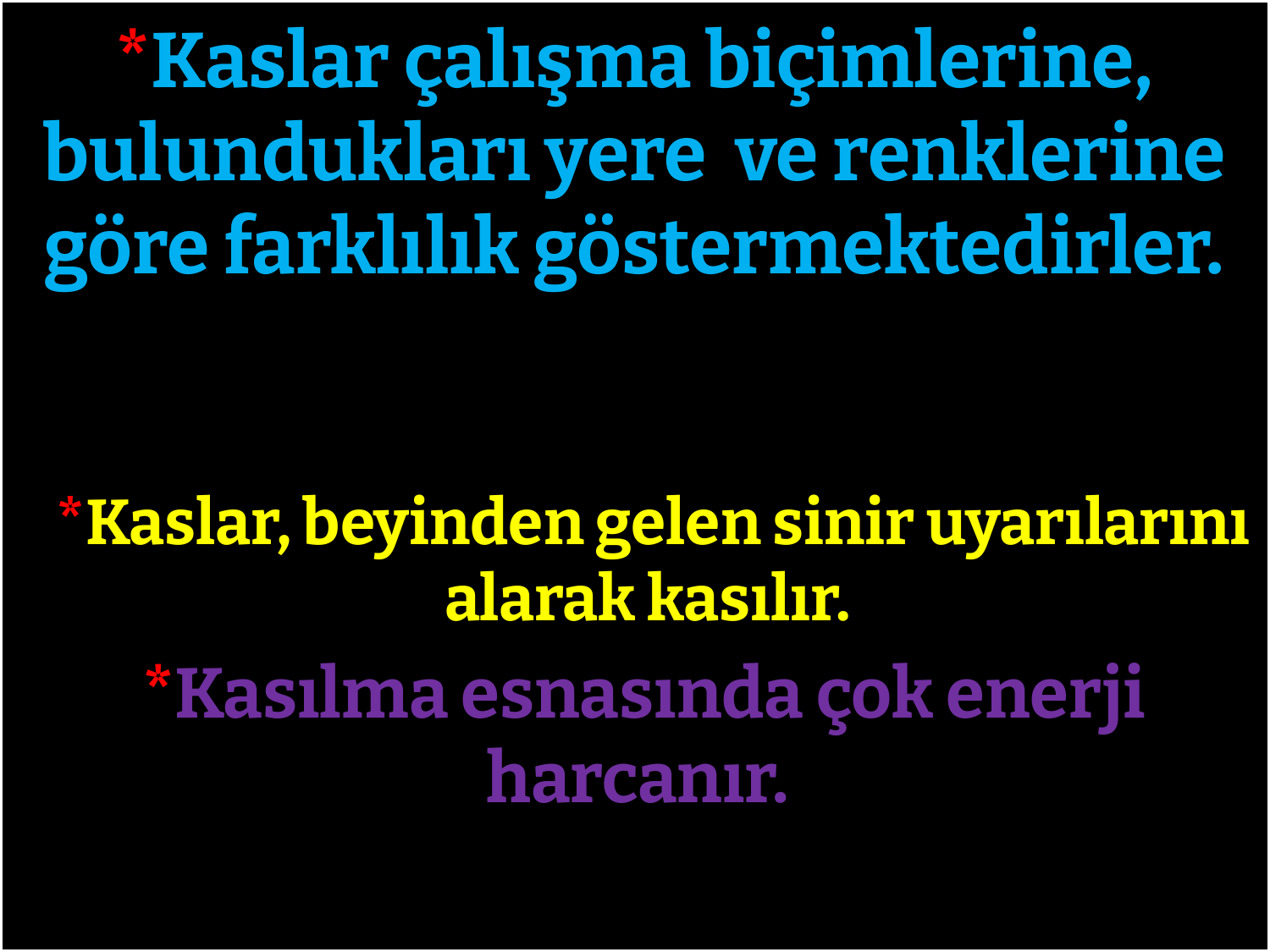

*Kaslar çalışma biçimlerine, bulundukları yere  ve renklerine göre farklılık göstermektedirler.
#
*Kaslar, beyinden gelen sinir uyarılarını alarak kasılır.
*Kasılma esnasında çok enerji harcanır.